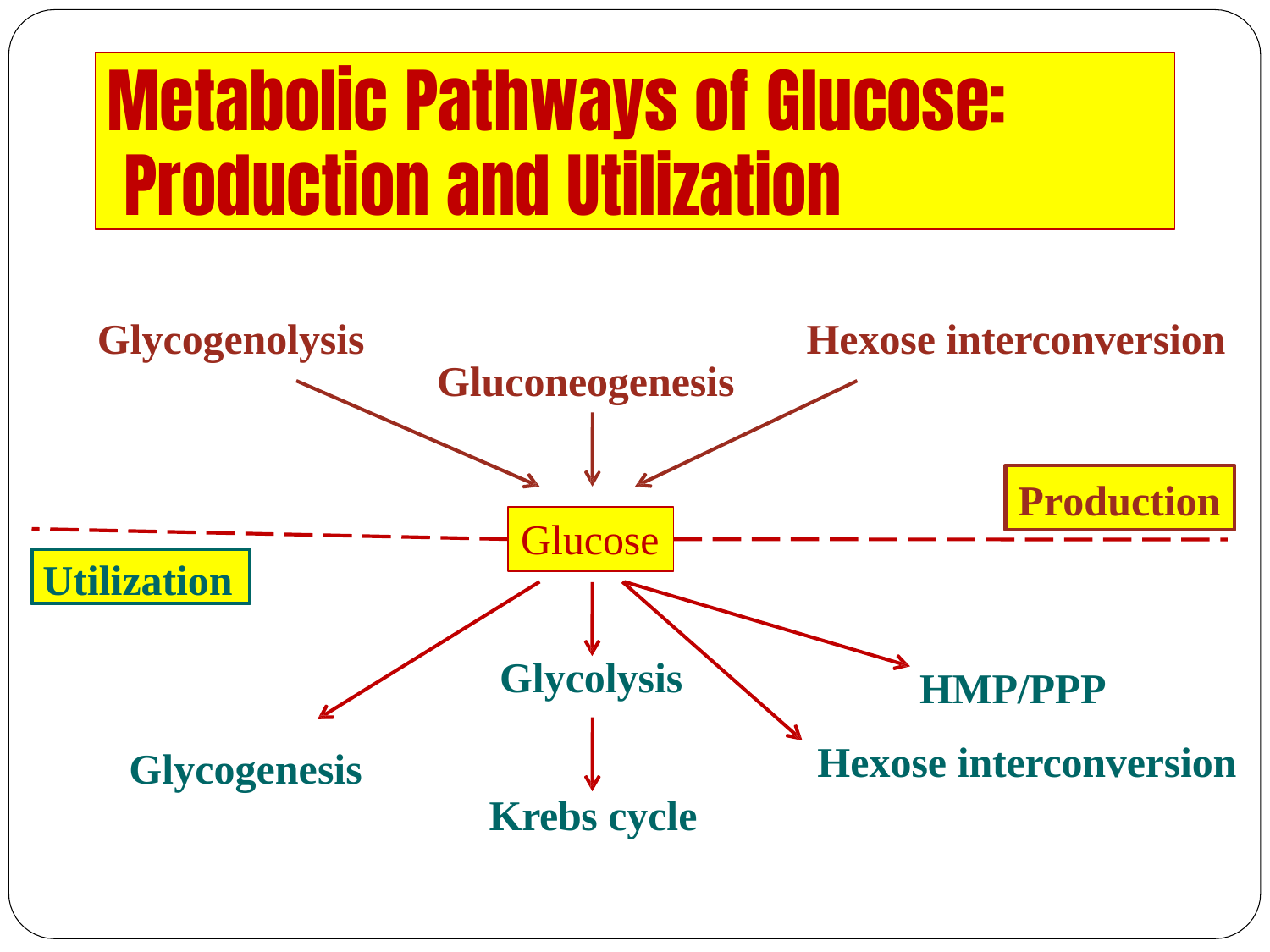

# Metabolic Pathways of Glucose:  Production and Utilization
Glycogenolysis
Hexose interconversion
Gluconeogenesis

Production

Glucose

Utilization

Glycolysis
HMP/PPP
Hexose interconversion

Glycogenesis
Krebs cycle